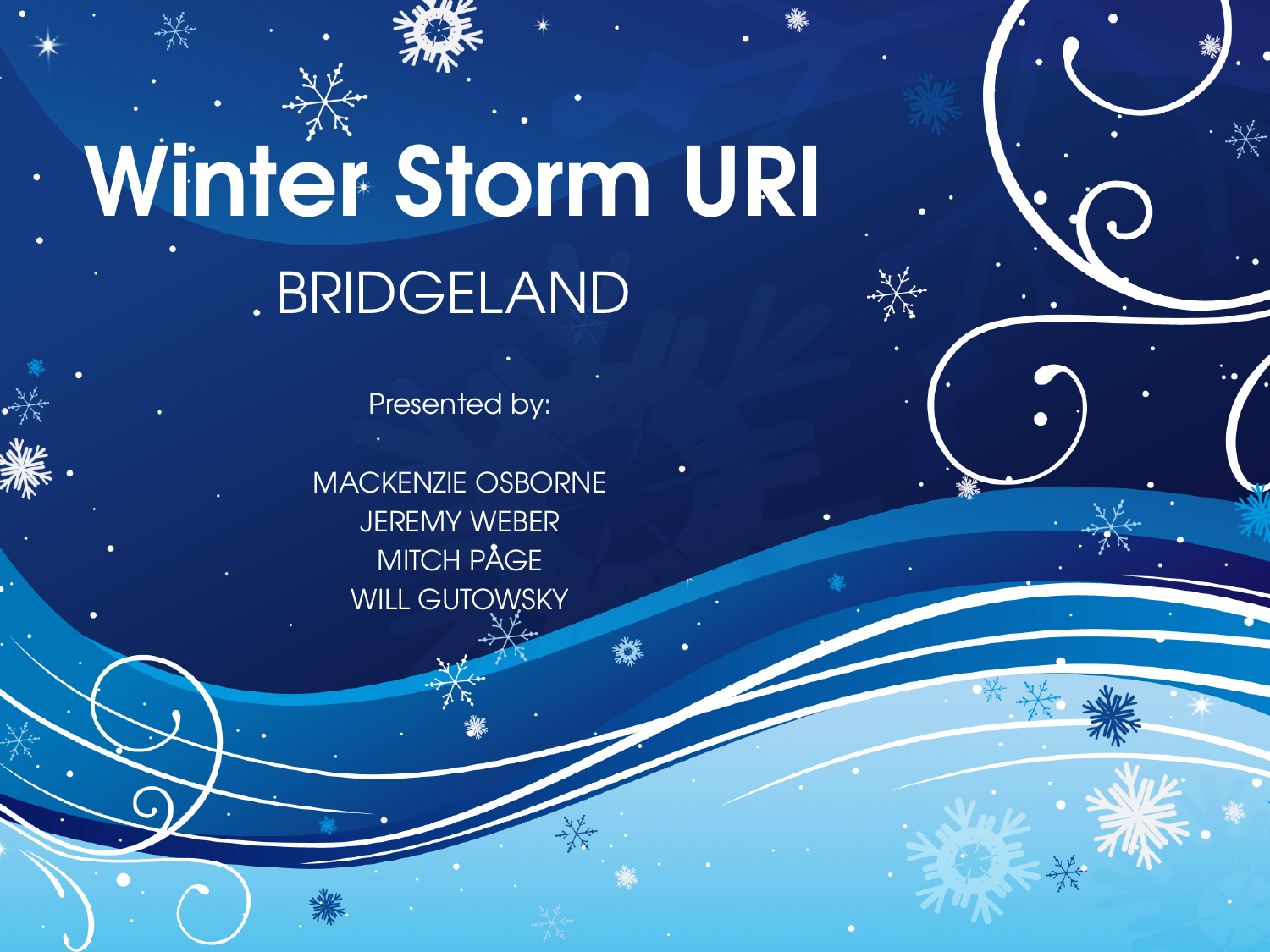

# Winter Storm URI
BRIDGELAND
Presented by:

MACKENZIE OSBORNE
JEREMY WEBER
MITCH PAGE
WILL GUTOWSKY